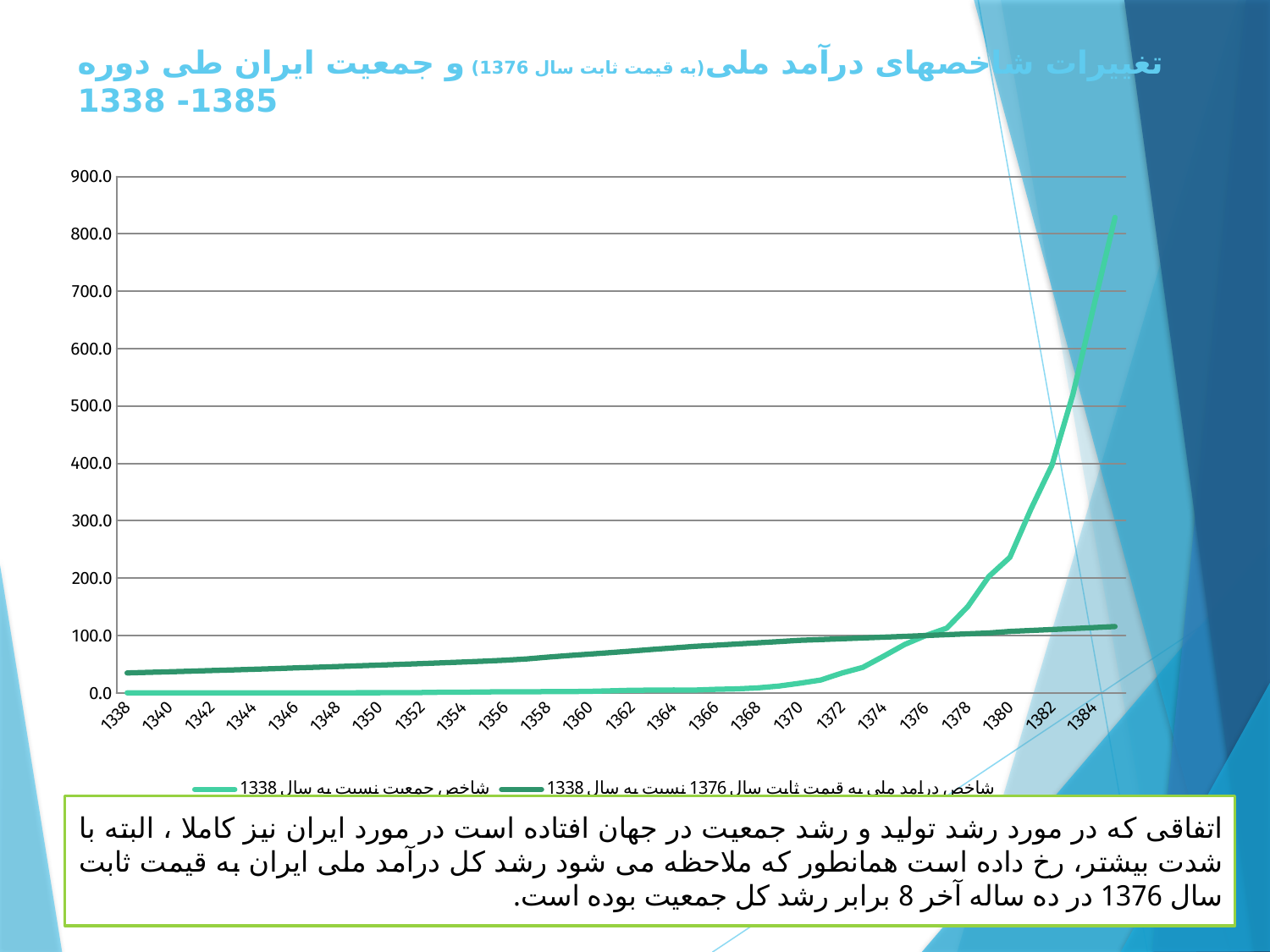

# تغییرات شاخصهای درآمد ملی(به قیمت ثابت سال 1376) و جمعیت ایران طی دوره 1385- 1338

### Chart

| Category | شاخص جمعیت نسبت به سال 1338 | شاخص درامد ملی به قیمت ثابت سال 1376 نسبت به سال 1338 |
|---|---|---|
| 1338 | 0.10648337721189906 | 34.79716423788896 |
| 1339 | 0.11433011609794687 | 35.80313771826179 |
| 1340 | 0.12061578851515617 | 36.832086123145594 |
| 1341 | 0.1270086404457883 | 37.88236838650389 |
| 1342 | 0.1304348699849744 | 38.957266640409586 |
| 1343 | 0.1421958878786268 | 40.05513981882631 |
| 1344 | 0.1584969242296868 | 41.17598792175397 |
| 1345 | 0.1740281174641037 | 42.32145201522909 |
| 1346 | 0.18913394201494801 | 43.54896941052908 |
| 1347 | 0.21222345419450836 | 44.7436654850991 |
| 1348 | 0.23463454928155814 | 45.96297755021658 |
| 1349 | 0.2630536805450566 | 47.20690560588158 |
| 1350 | 0.33472566506571966 | 48.47544965209398 |
| 1351 | 0.4310295791796805 | 49.76860968885391 |
| 1352 | 0.6422634084278237 | 51.088026782197716 |
| 1353 | 1.1561967535721478 | 52.43370093212554 |
| 1354 | 1.2604259106438782 | 53.85650518576865 |
| 1355 | 1.7019271635757167 | 55.31869502428778 |
| 1356 | 1.9313352676759914 | 57.004069843770495 |
| 1357 | 1.770780583302998 | 59.2047393987134 |
| 1358 | 2.2742170051631487 | 62.34573979256926 |
| 1359 | 2.2935807657611216 | 65.06170408297233 |
| 1360 | 2.7681832776111825 | 67.64638309045556 |
| 1361 | 3.6485945052151836 | 70.23762636208481 |
| 1362 | 4.533576601702571 | 72.9256925298674 |
| 1363 | 4.834690622206895 | 75.81889195221216 |
| 1364 | 5.076794057272789 | 78.45444400682682 |
| 1365 | 4.960899115116563 | 81.14251017460937 |
| 1366 | 6.209414863765487 | 83.13968754102662 |
| 1367 | 7.012845265045197 | 85.18609688853876 |
| 1368 | 8.747127823249341 | 87.28337928318236 |
| 1369 | 11.91021990825668 | 89.43153472495739 |
| 1370 | 16.851189759301928 | 91.63220427990022 |
| 1371 | 22.400604776025304 | 92.97623736379147 |
| 1372 | 34.557091816988645 | 94.3416043061573 |
| 1373 | 44.491494238951994 | 95.72502297492447 |
| 1374 | 64.10410449414738 | 97.12977550216613 |
| 1375 | 84.51865230590035 | 98.55422082184593 |
| 1376 | 100.0 | 100.0 |
| 1377 | 112.93176412899852 | 101.46711303662859 |
| 1378 | 150.53113299624712 | 102.95391886569516 |
| 1379 | 202.92789230586146 | 104.47682814756458 |
| 1380 | 236.33820615217925 | 107.16375705658385 |
| 1381 | 320.40809987859024 | 108.80336418537482 |
| 1382 | 396.8498971094009 | 110.46805500853354 |
| 1383 | 520.6033437505677 | 112.15821517657862 |
| 1384 | 675.4935331879409 | 113.87423690429304 |
| 1385 | 828.721658144068 | 115.68823355651827 |
اتفاقی که در مورد رشد تولید و رشد جمعیت در جهان افتاده است در مورد ایران نیز کاملا ، البته با شدت بیشتر، رخ داده است همانطور که ملاحظه می شود رشد کل درآمد ملی ایران به قیمت ثابت سال 1376 در ده ساله آخر 8 برابر رشد کل جمعیت بوده است.